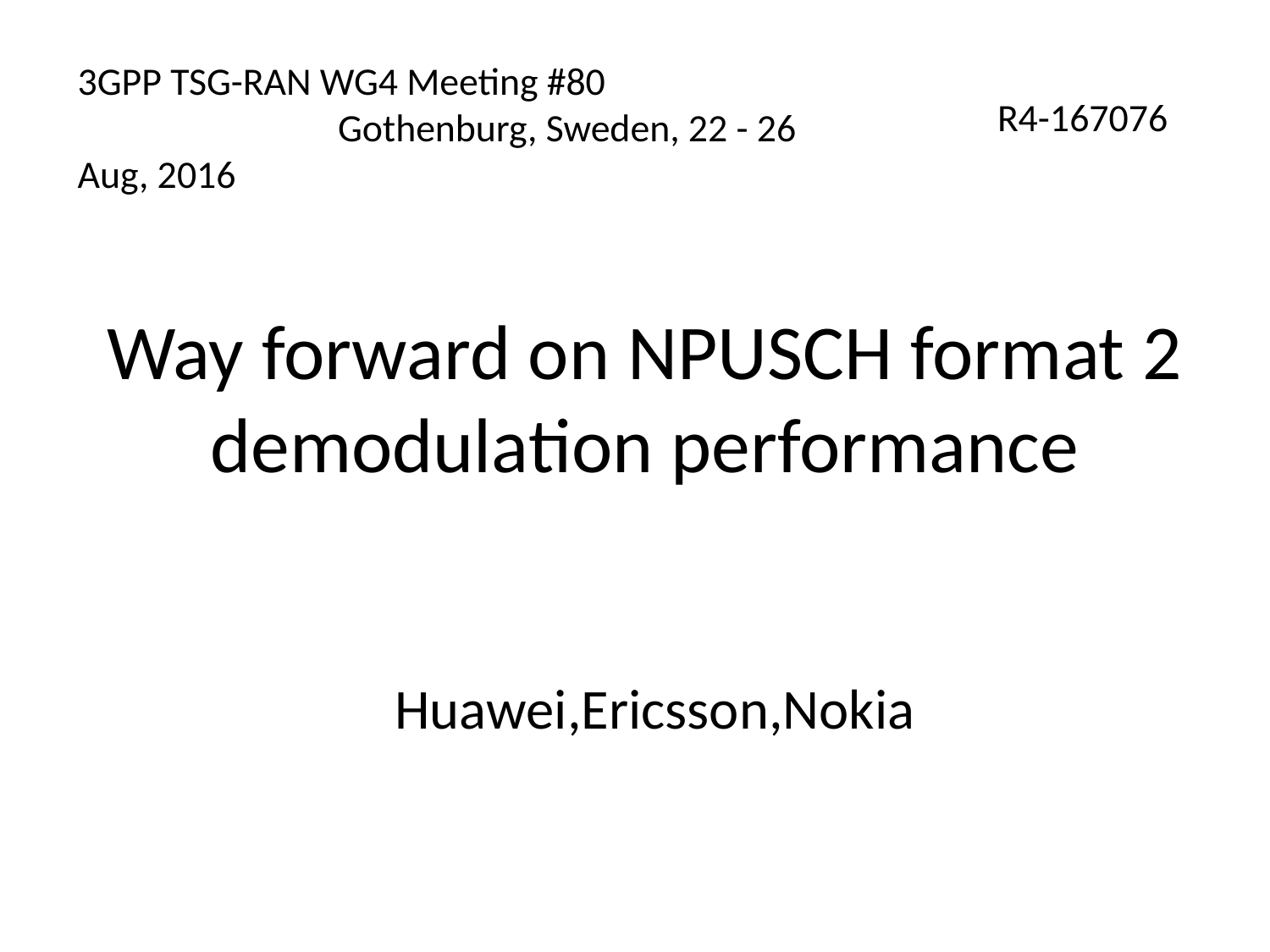

# 3GPP TSG-RAN WG4 Meeting #80	                                               Gothenburg, Sweden, 22 - 26 Aug, 2016
R4-167076
Way forward on NPUSCH format 2 demodulation performance
Huawei,Ericsson,Nokia